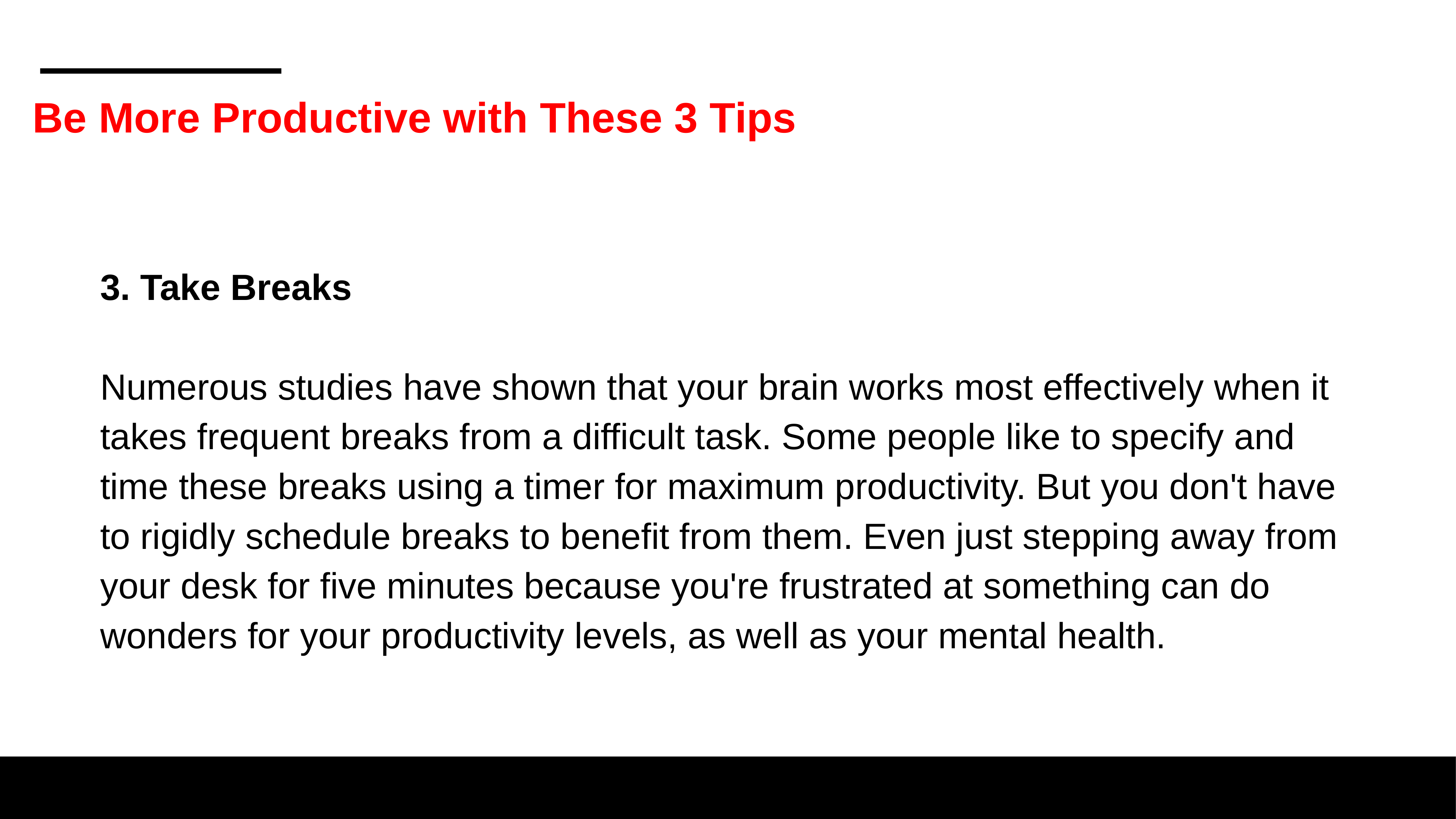

Be More Productive with These 3 Tips
3. Take Breaks

Numerous studies have shown that your brain works most effectively when it takes frequent breaks from a difficult task. Some people like to specify and time these breaks using a timer for maximum productivity. But you don't have to rigidly schedule breaks to benefit from them. Even just stepping away from your desk for five minutes because you're frustrated at something can do wonders for your productivity levels, as well as your mental health.